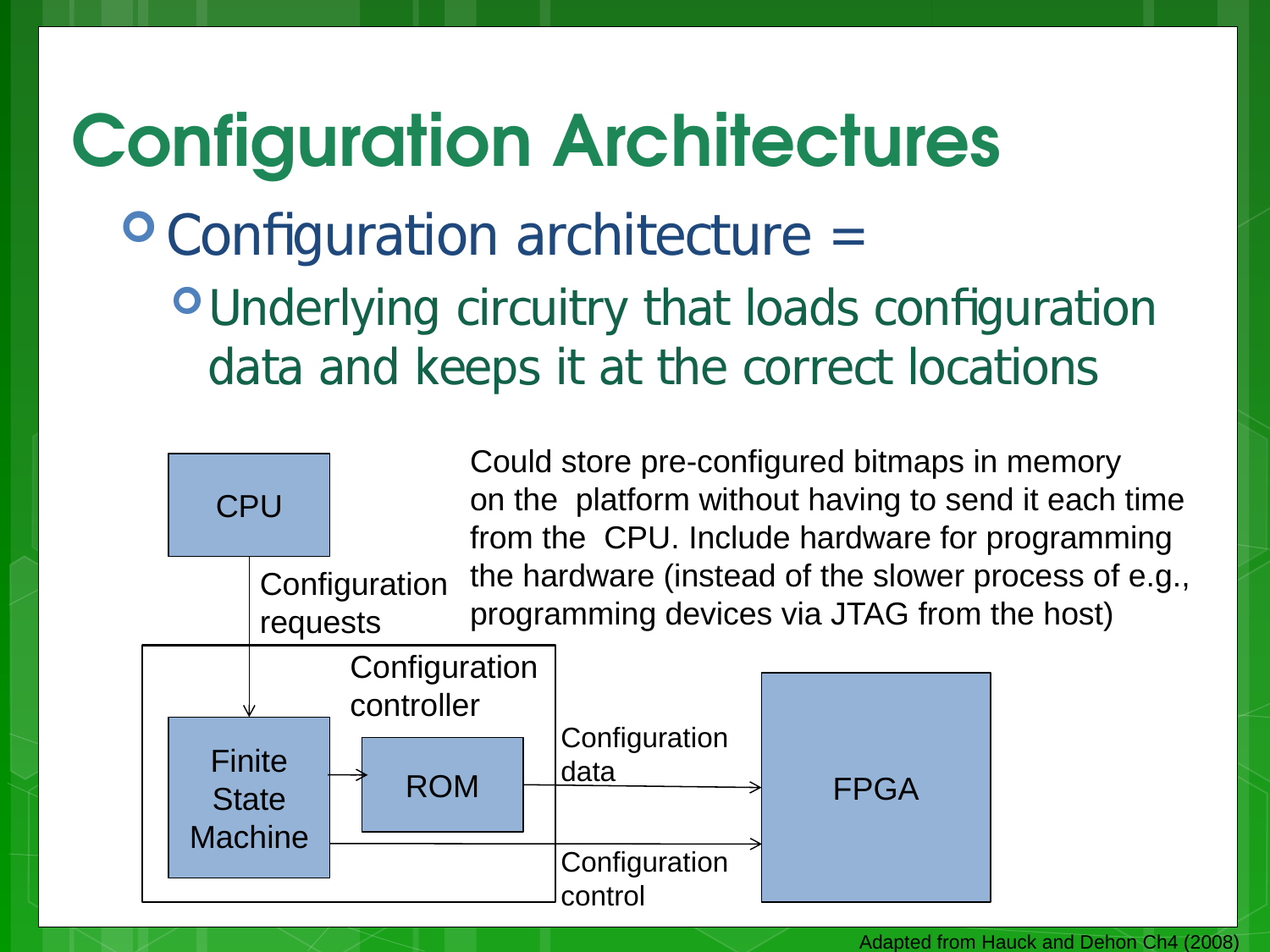

# Configuration Architectures
Configuration architecture =
Underlying circuitry that loads configuration data and keeps it at the correct locations
Could store pre-configured bitmaps in memory
on the  platform without having to send it each time
from the  CPU. Include hardware for programming
the hardware (instead of the slower process of e.g.,
programming devices via JTAG from the host)
CPU
Configuration
requests
Configuration
controller

FPGA
Configuration
data
Finite State Machine
ROM
Configuration
control
Adapted from Hauck and Dehon Ch4 (2008)